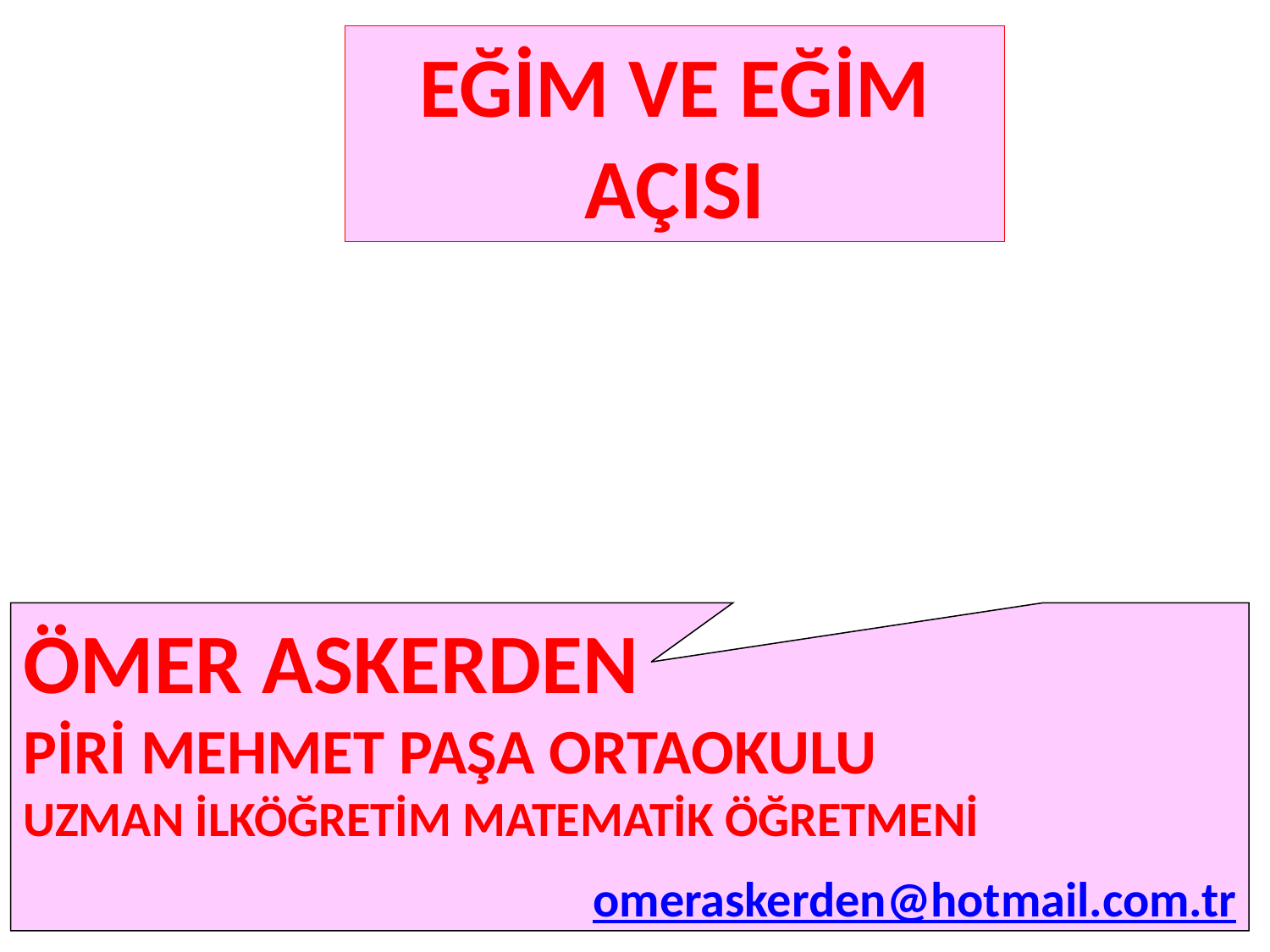

EĞİM VE EĞİM AÇISI
ÖMER ASKERDEN
PİRİ MEHMET PAŞA ORTAOKULU
UZMAN İLKÖĞRETİM MATEMATİK ÖĞRETMENİ
	      omeraskerden@hotmail.com.tr